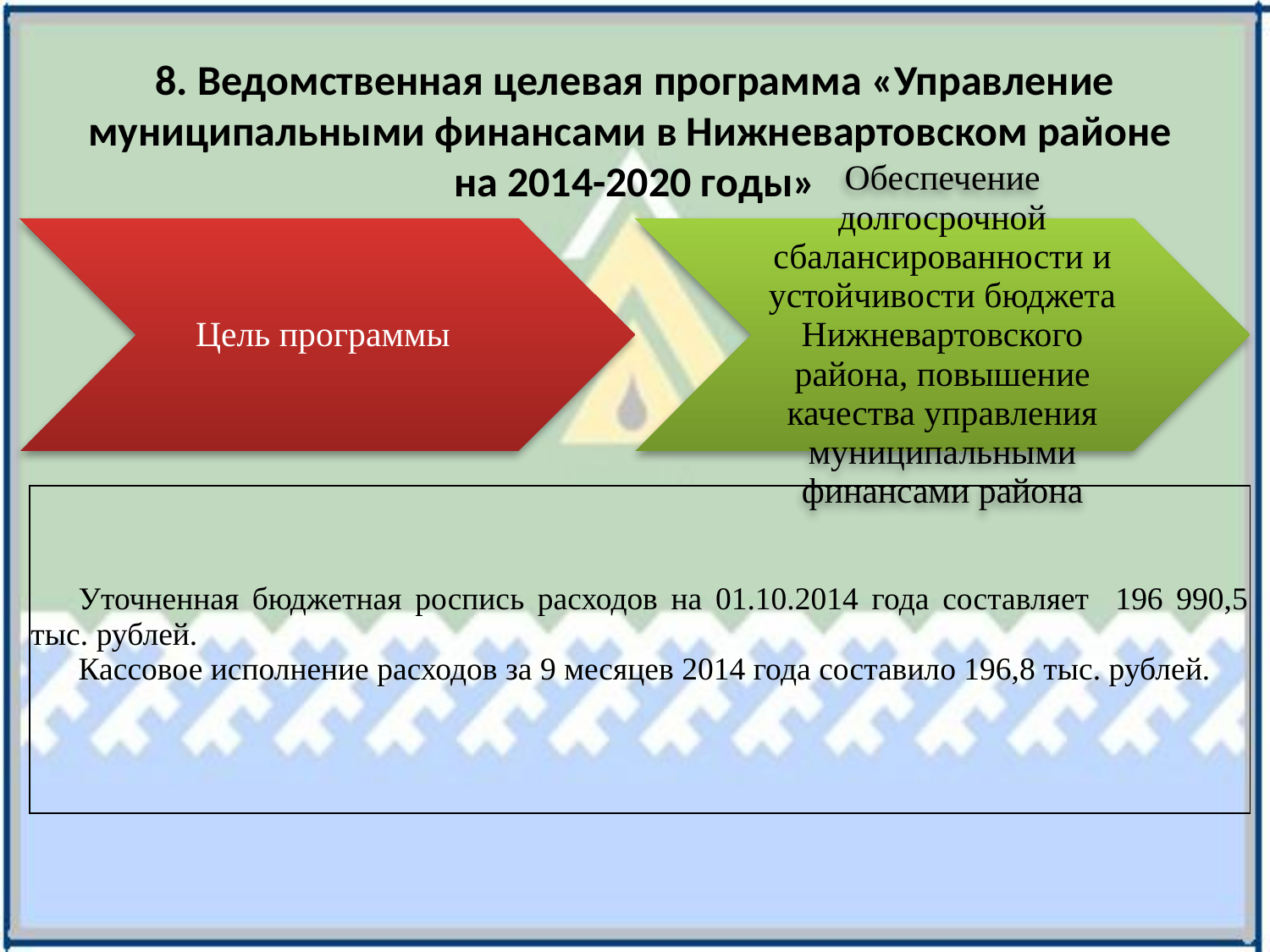

8. Ведомственная целевая программа «Управление муниципальными финансами в Нижневартовском районе
на 2014-2020 годы»
Цель программы
| Уточненная бюджетная роспись расходов на 01.10.2014 года составляет 196 990,5 тыс. рублей. Кассовое исполнение расходов за 9 месяцев 2014 года составило 196,8 тыс. рублей. |
| --- |